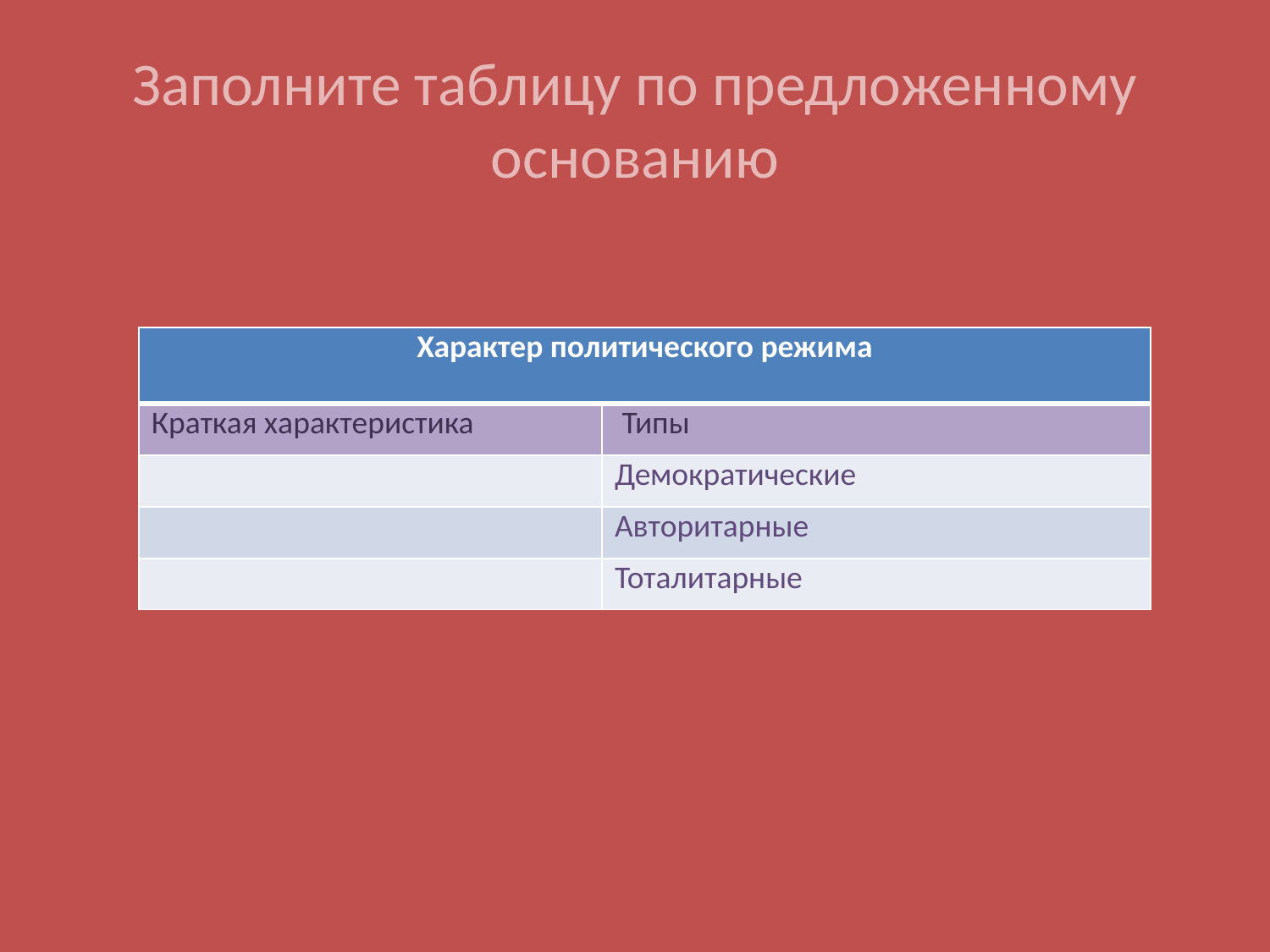

# Заполните таблицу по предложенному основанию
| Характер политического режима |  |
| --- | --- |
| Краткая характеристика | Типы |
|  | Демократические |
|  | Авторитарные |
|  | Тоталитарные |